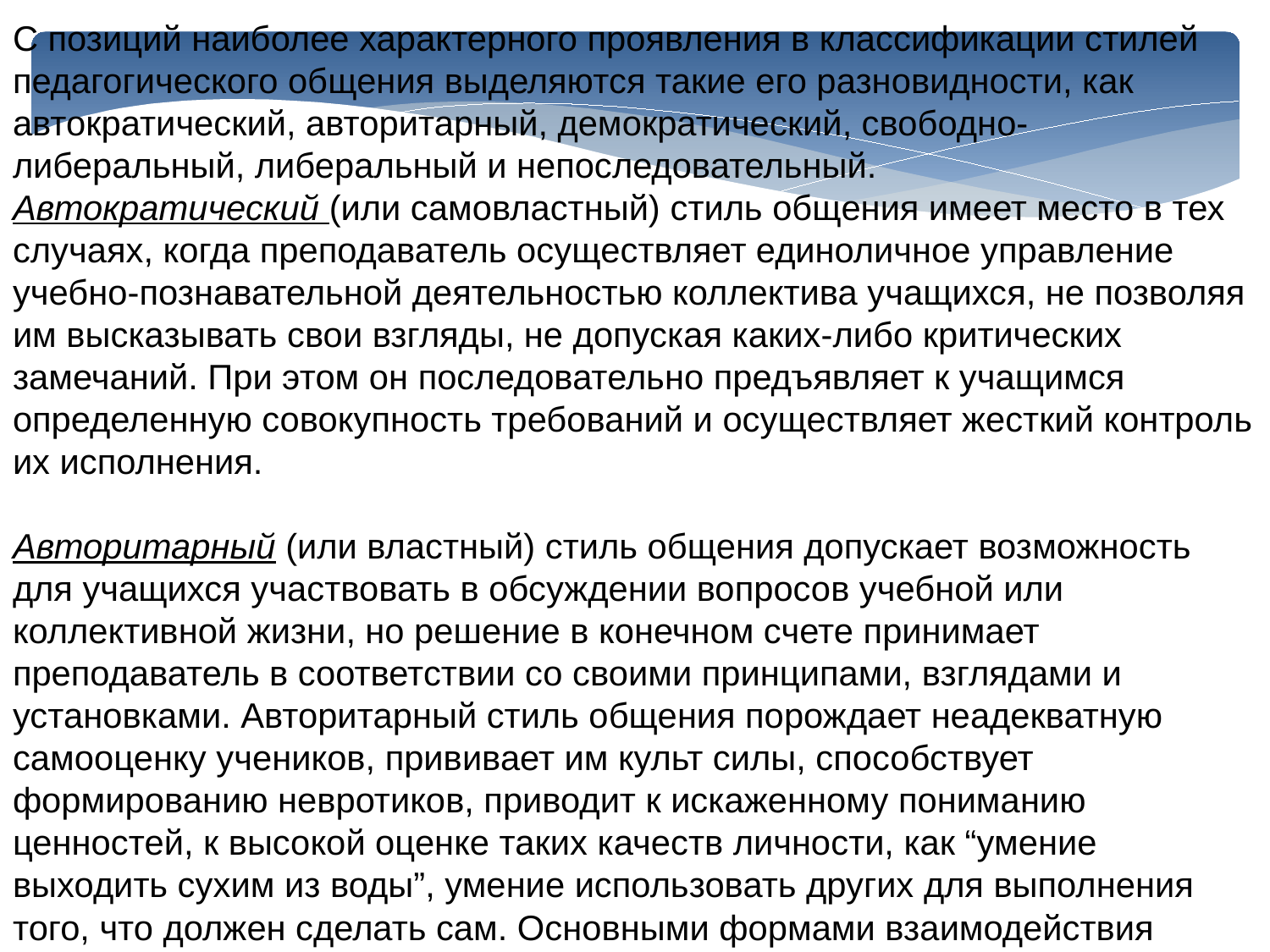

С позиций наиболее характерного проявления в классификации стилей педагогического общения выделяются такие его разновидности, как автократический, авторитарный, демократический, свободно-либеральный, либеральный и непоследовательный.
Автократический (или самовластный) стиль общения имеет место в тех случаях, когда преподаватель осуществляет единоличное управление учебно-познавательной деятельностью коллектива учащихся, не позволяя им высказывать свои взгляды, не допуская каких-либо критических замечаний. При этом он последовательно предъявляет к учащимся определенную совокупность требований и осуществляет жесткий контроль их исполнения.

Авторитарный (или властный) стиль общения допускает возможность для учащихся участвовать в обсуждении вопросов учебной или коллективной жизни, но решение в конечном счете принимает преподаватель в соответствии со своими принципами, взглядами и установками. Авторитарный стиль общения порождает неадекватную самооценку учеников, прививает им культ силы, способствует формированию невротиков, приводит к искаженному пониманию ценностей, к высокой оценке таких качеств личности, как “умение выходить сухим из воды”, умение использовать других для выполнения того, что должен сделать сам. Основными формами взаимодействия преподавателя при этом стиле является приказ, указание, инструкция, выговор.